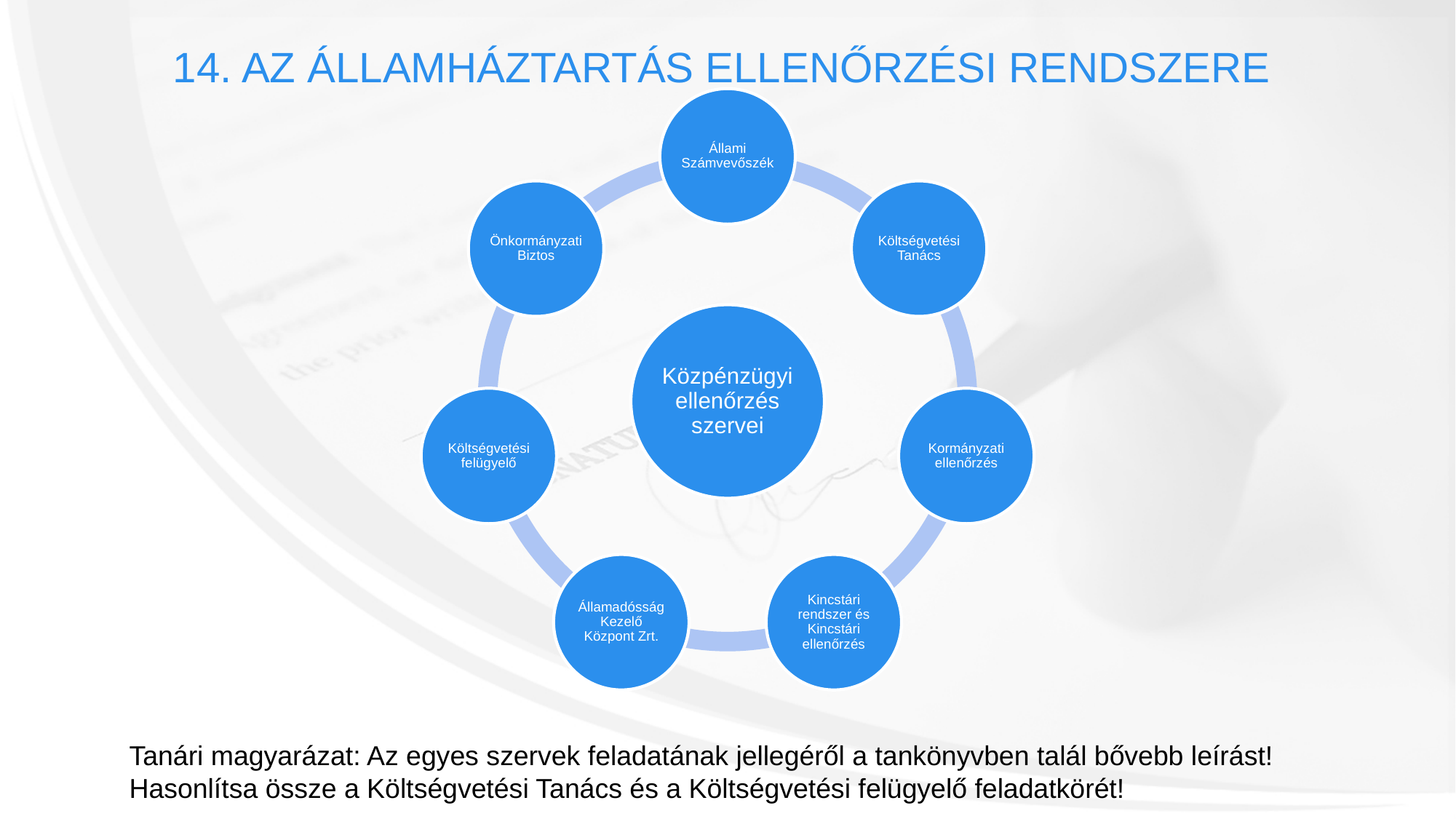

14. AZ ÁLLAMHÁZTARTÁS ELLENŐRZÉSI RENDSZERE

Közpénzügyi ellenőrzés szervei
Állami Számvevőszék
Költségvetési Tanács
Kormányzati ellenőrzés
Kincstári rendszer és Kincstári ellenőrzés
Államadósság Kezelő Központ Zrt.
Költségvetési felügyelő
Önkormányzati Biztos
Tanári magyarázat: Az egyes szervek feladatának jellegéről a tankönyvben talál bővebb leírást! Hasonlítsa össze a Költségvetési Tanács és a Költségvetési felügyelő feladatkörét!